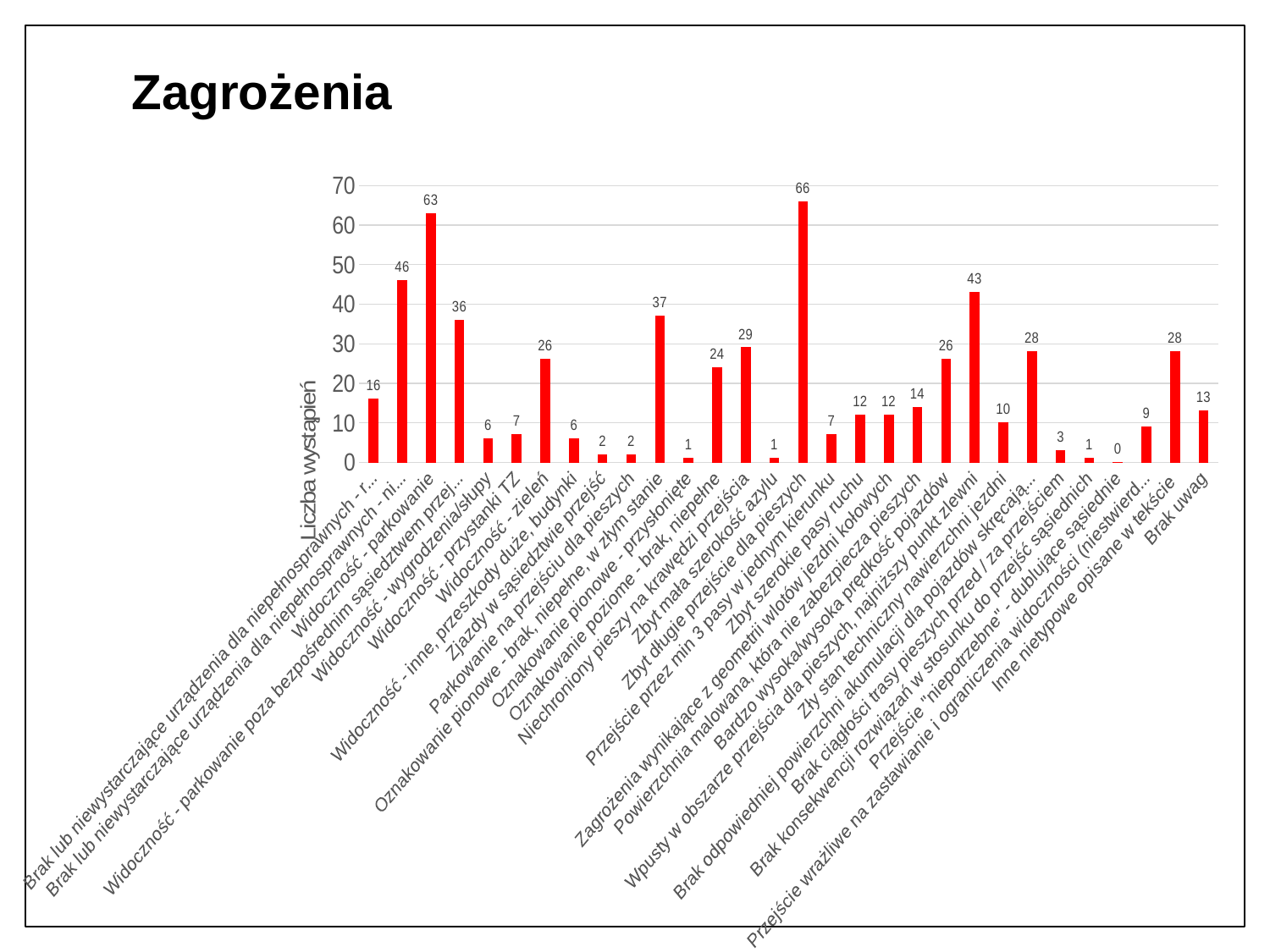

# Zagrożenia

### Chart

| Category |  |
|---|---|
| Brak lub niewystarczające urządzenia dla niepełnosprawnych - rampa | 16.0 |
| Brak lub niewystarczające urządzenia dla niepełnosprawnych - niewidomi | 46.0 |
| Widoczność - parkowanie | 63.0 |
| Widoczność - parkowanie poza bezpośrednim sąsiedztwem przejścia | 36.0 |
| Widoczność - wygrodzenia/słupy | 6.0 |
| Widoczność - przystanki TZ | 7.0 |
| Widoczność - zieleń | 26.0 |
| Widoczność - inne, przeszkody duże, budynki | 6.0 |
| Zjazdy w sąsiedztwie przejść | 2.0 |
| Parkowanie na przejściu dla pieszych | 2.0 |
| Oznakowanie pionowe - brak, niepełne, w złym stanie | 37.0 |
| Oznakowanie pionowe - przysłonięte | 1.0 |
| Oznakowanie poziome - brak, niepełne | 24.0 |
| Niechroniony pieszy na krawędzi przejścia | 29.0 |
| Zbyt mała szerokość azylu | 1.0 |
| Zbyt długie przejście dla pieszych | 66.0 |
| Przejście przez min 3 pasy w jednym kierunku | 7.0 |
| Zbyt szerokie pasy ruchu | 12.0 |
| Zagrożenia wynikające z geometrii wlotów jezdni kołowych | 12.0 |
| Powierzchnia malowana, która nie zabezpiecza pieszych | 14.0 |
| Bardzo wysoka/wysoka prędkość pojazdów | 26.0 |
| Wpusty w obszarze przejścia dla pieszych, najniższy punkt zlewni | 43.0 |
| Zły stan techniczny nawierzchni jezdni | 10.0 |
| Brak odpowiedniej powierzchni akumulacji dla pojazdów skręcających  | 28.0 |
| Brak ciągłości trasy pieszych przed / za przejściem | 3.0 |
| Brak konsekwencji rozwiązań w stosunku do przejść sąsiednich | 1.0 |
| Przejście "niepotrzebne" - dublujące sąsiednie | 0.0 |
| Przejście wrażliwe na zastawianie i ograniczenia widoczności (niestwierdzone w czasie inspekcji) | 9.0 |
| Inne nietypowe opisane w tekście  | 28.0 |
| Brak uwag | 13.0 |